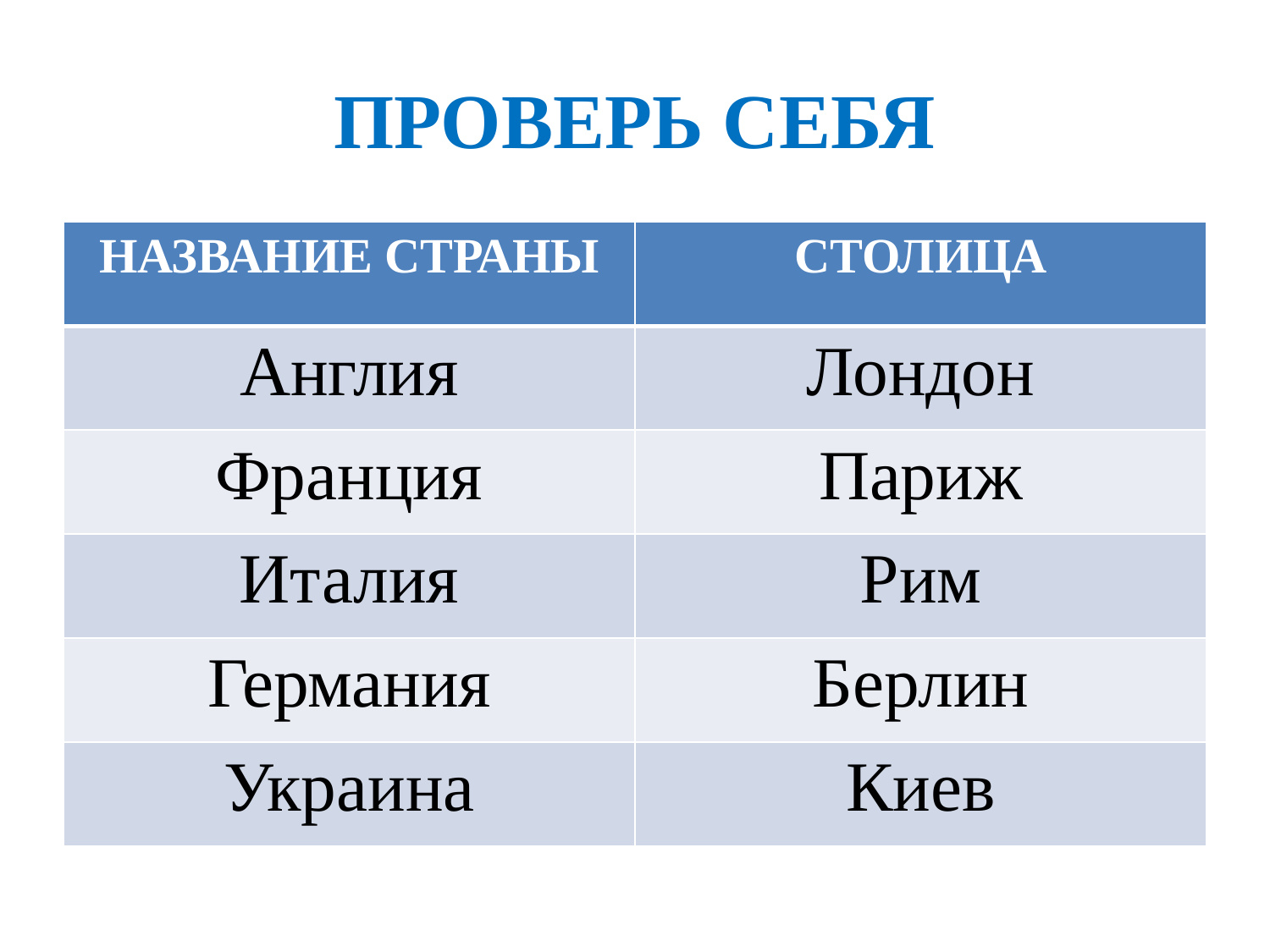

# ПРОВЕРЬ СЕБЯ
| НАЗВАНИЕ СТРАНЫ | СТОЛИЦА |
| --- | --- |
| Англия | Лондон |
| Франция | Париж |
| Италия | Рим |
| Германия | Берлин |
| Украина | Киев |